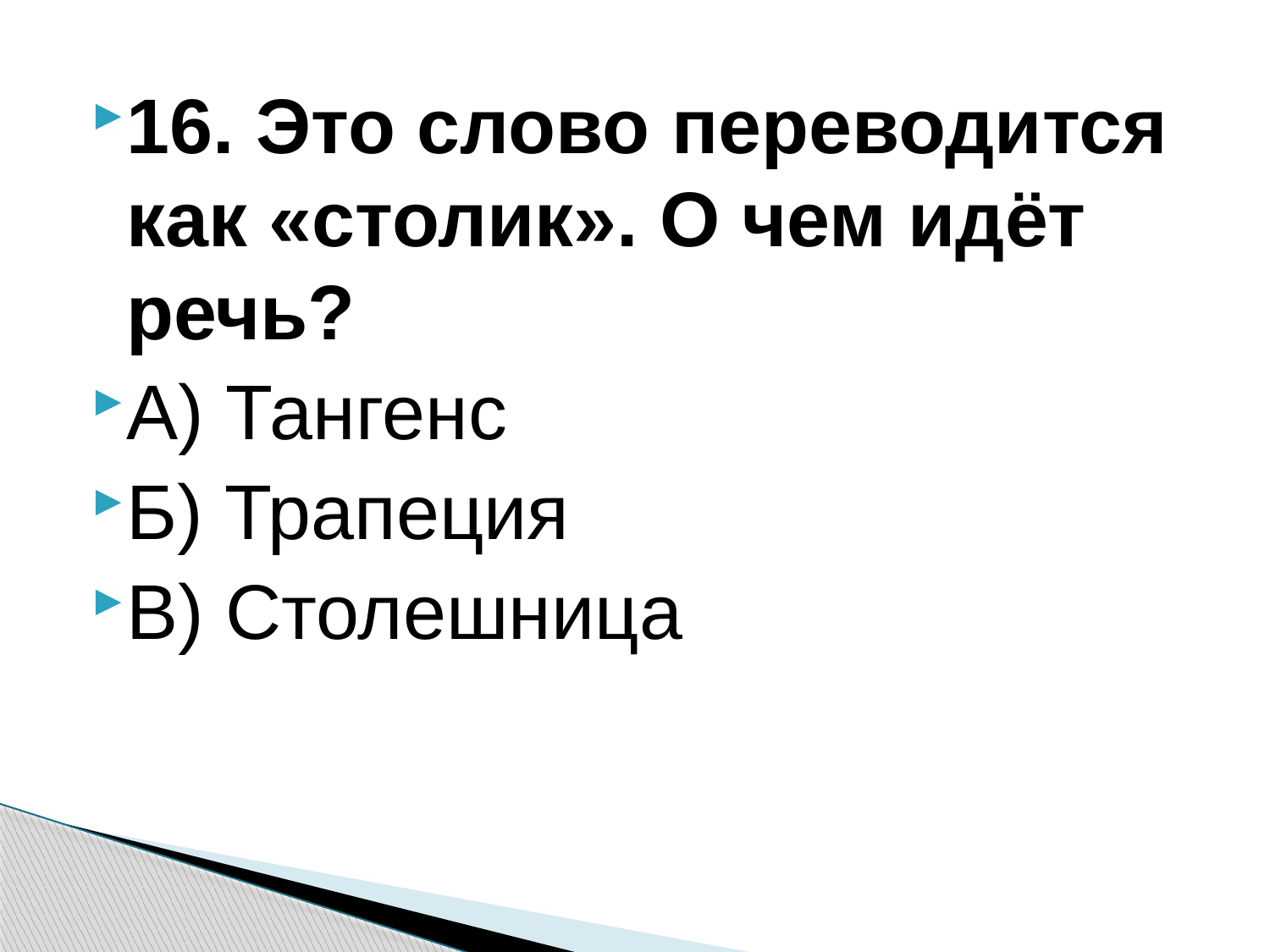

16. Это слово переводится как «столик». О чем идёт речь?
А) Тангенс
Б) Трапеция
В) Столешница